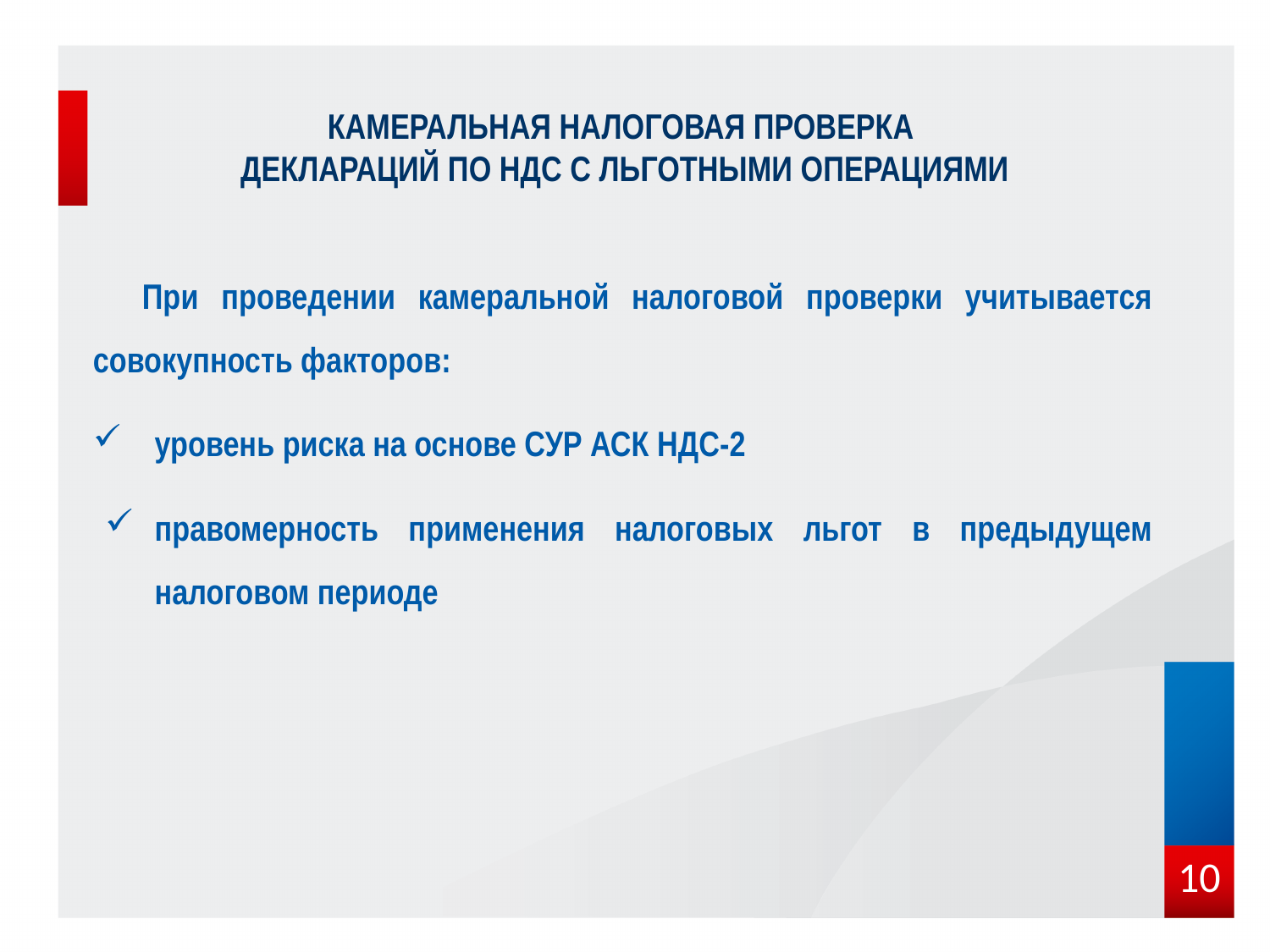

# КАМЕРАЛЬНАЯ НАЛОГОВАЯ ПРОВЕРКА деклараций по НДС с льготными операциями
При проведении камеральной налоговой проверки учитывается совокупность факторов:
уровень риска на основе СУР АСК НДС-2
правомерность применения налоговых льгот в предыдущем налоговом периоде

10